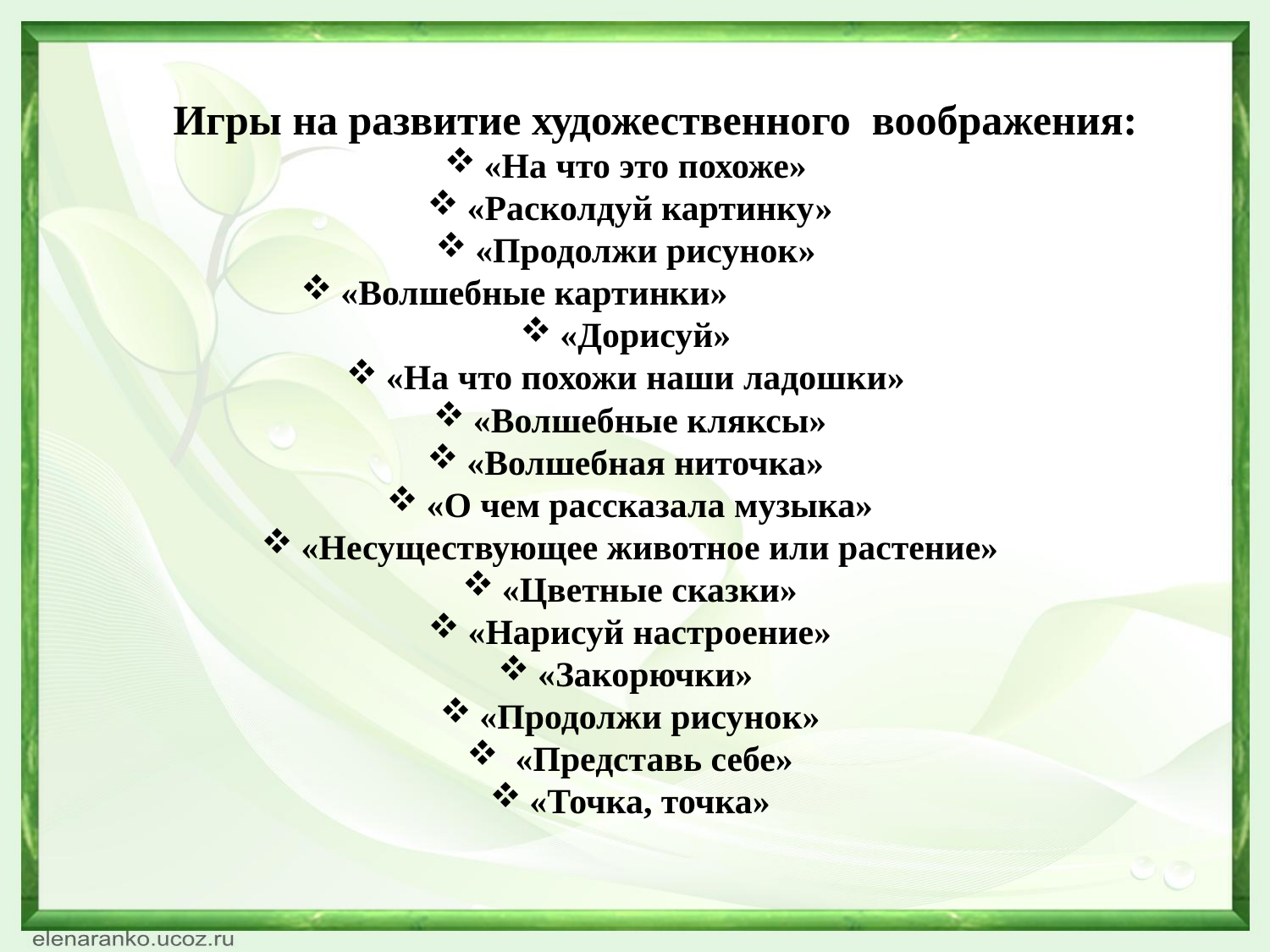

Игры на развитие художественного  воображения:
«На что это похоже»
«Расколдуй картинку»
«Продолжи рисунок»
«Волшебные картинки»
«Дорисуй»
«На что похожи наши ладошки»
«Волшебные кляксы»
«Волшебная ниточка»
«О чем рассказала музыка»
«Несуществующее животное или растение»
«Цветные сказки»
«Нарисуй настроение»
«Закорючки»
«Продолжи рисунок»
 «Представь себе»
«Точка, точка»